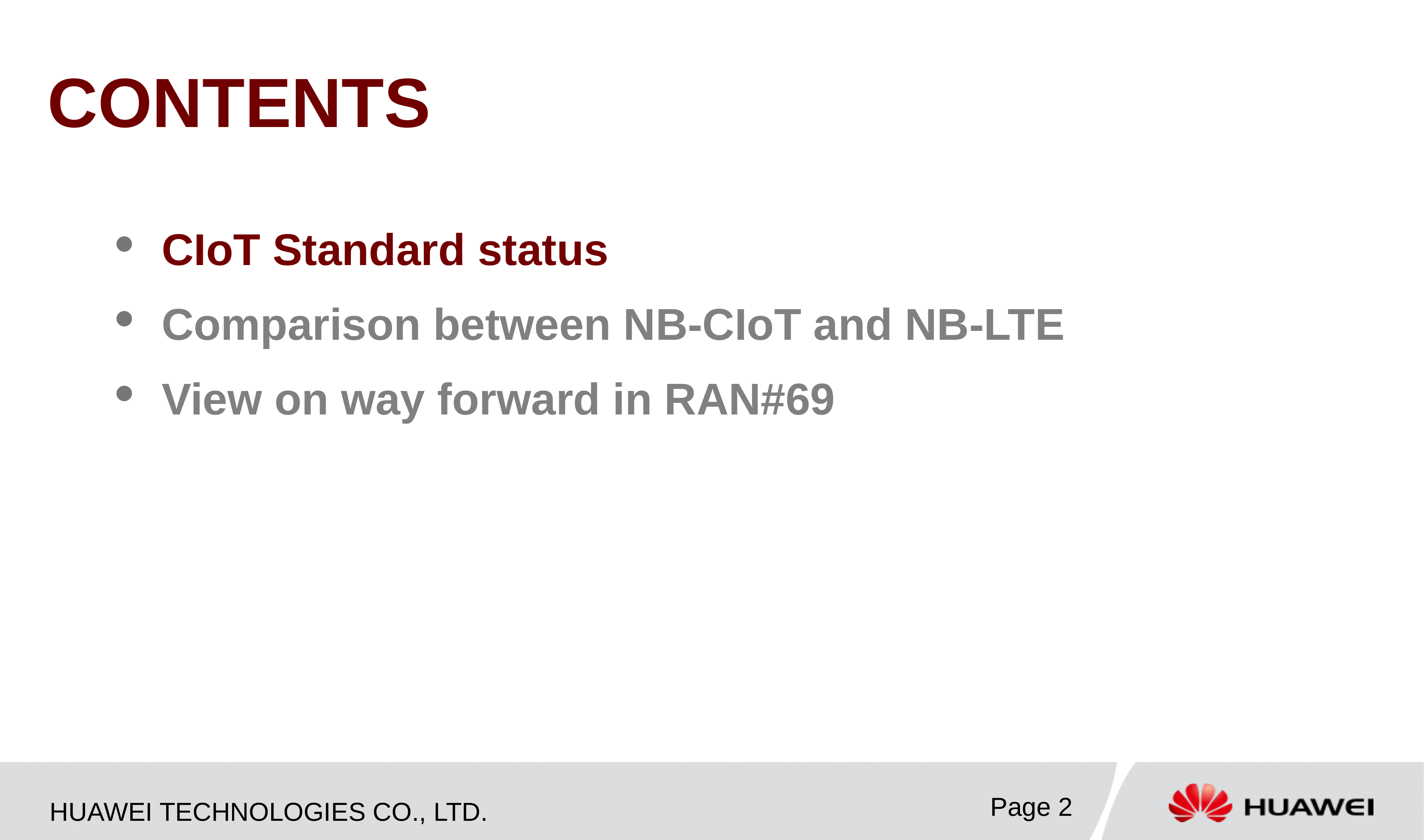

# CONTENTS
CIoT Standard status
Comparison between NB-CIoT and NB-LTE
View on way forward in RAN#69

Page 2